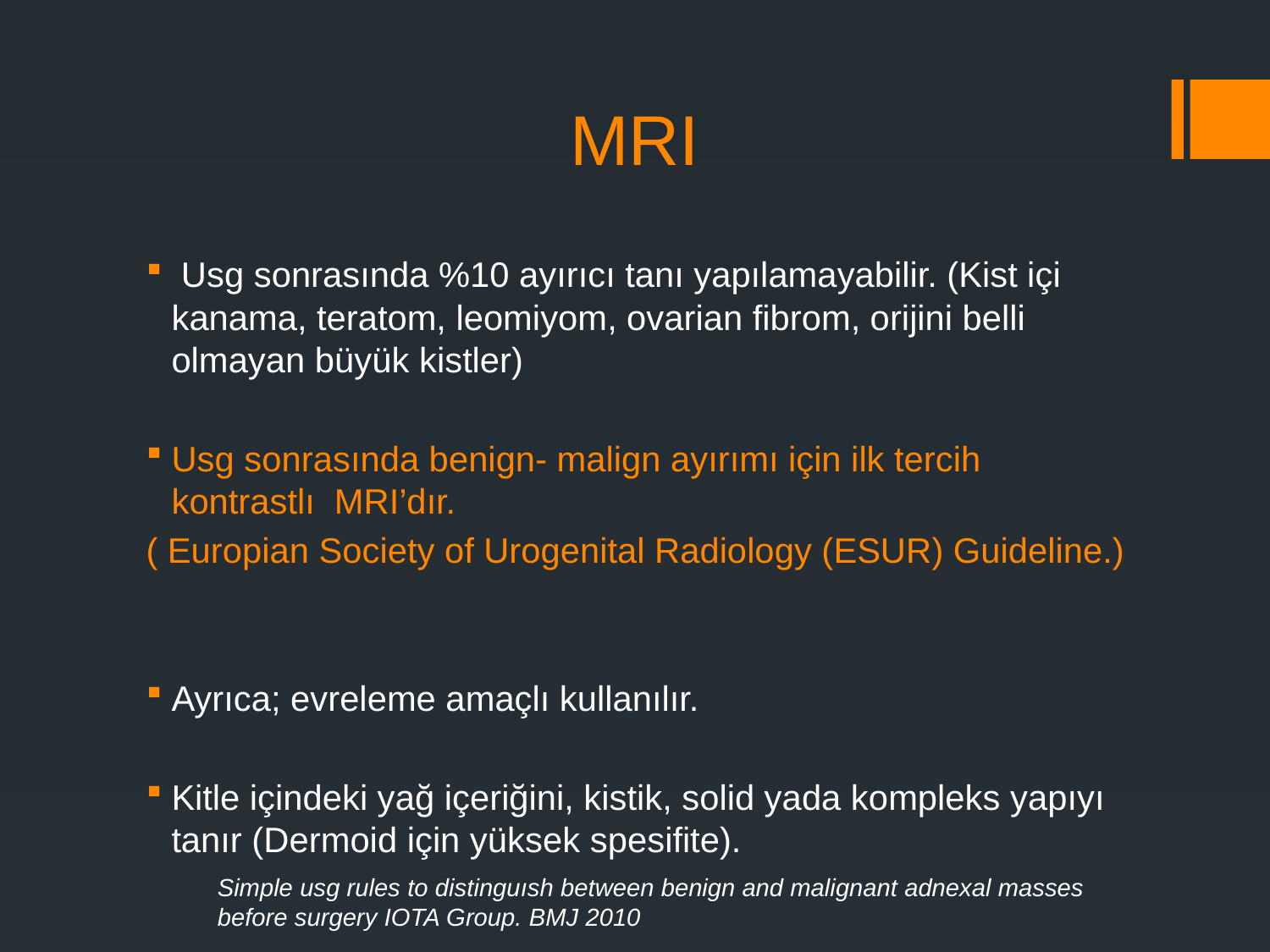

# MRI
 Usg sonrasında %10 ayırıcı tanı yapılamayabilir. (Kist içi kanama, teratom, leomiyom, ovarian fibrom, orijini belli olmayan büyük kistler)

Usg sonrasında benign- malign ayırımı için ilk tercih kontrastlı  MRI’dır.
( Europian Society of Urogenital Radiology (ESUR) Guideline.)

Ayrıca; evreleme amaçlı kullanılır.

Kitle içindeki yağ içeriğini, kistik, solid yada kompleks yapıyı  tanır (Dermoid için yüksek spesifite).

Simple usg rules to distinguısh between benign and malignant adnexal masses before surgery IOTA Group. BMJ 2010